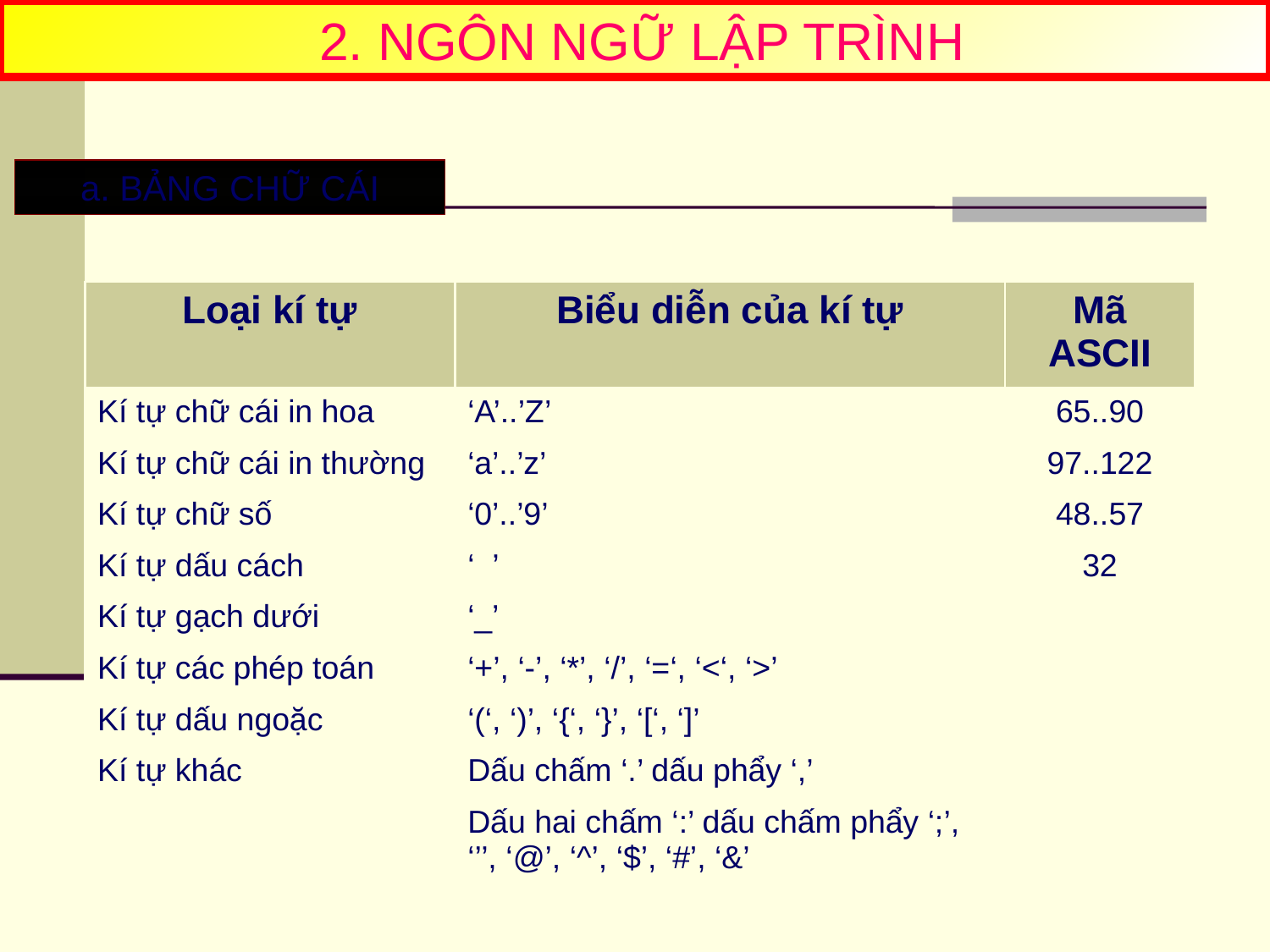

2. NGÔN NGỮ LẬP TRÌNH
a. BẢNG CHỮ CÁI
| Loại kí tự | Biểu diễn của kí tự | Mã ASCII |
| --- | --- | --- |
| Kí tự chữ cái in hoa | ‘A’..’Z’ | 65..90 |
| Kí tự chữ cái in thường | ‘a’..’z’ | 97..122 |
| Kí tự chữ số | ‘0’..’9’ | 48..57 |
| Kí tự dấu cách | ‘ ’ | 32 |
| Kí tự gạch dưới | ‘\_’ |  |
| Kí tự các phép toán | ‘+’, ‘-’, ‘\*’, ‘/’, ‘=‘, ‘<‘, ‘>’ |  |
| Kí tự dấu ngoặc | ‘(‘, ‘)’, ‘{‘, ‘}’, ‘[‘, ‘]’ |  |
| Kí tự khác | Dấu chấm ‘.’ dấu phẩy ‘,’ |  |
|  | Dấu hai chấm ‘:’ dấu chấm phẩy ‘;’, ‘’’, ‘@’, ‘^’, ‘$’, ‘#’, ‘&’ |  |